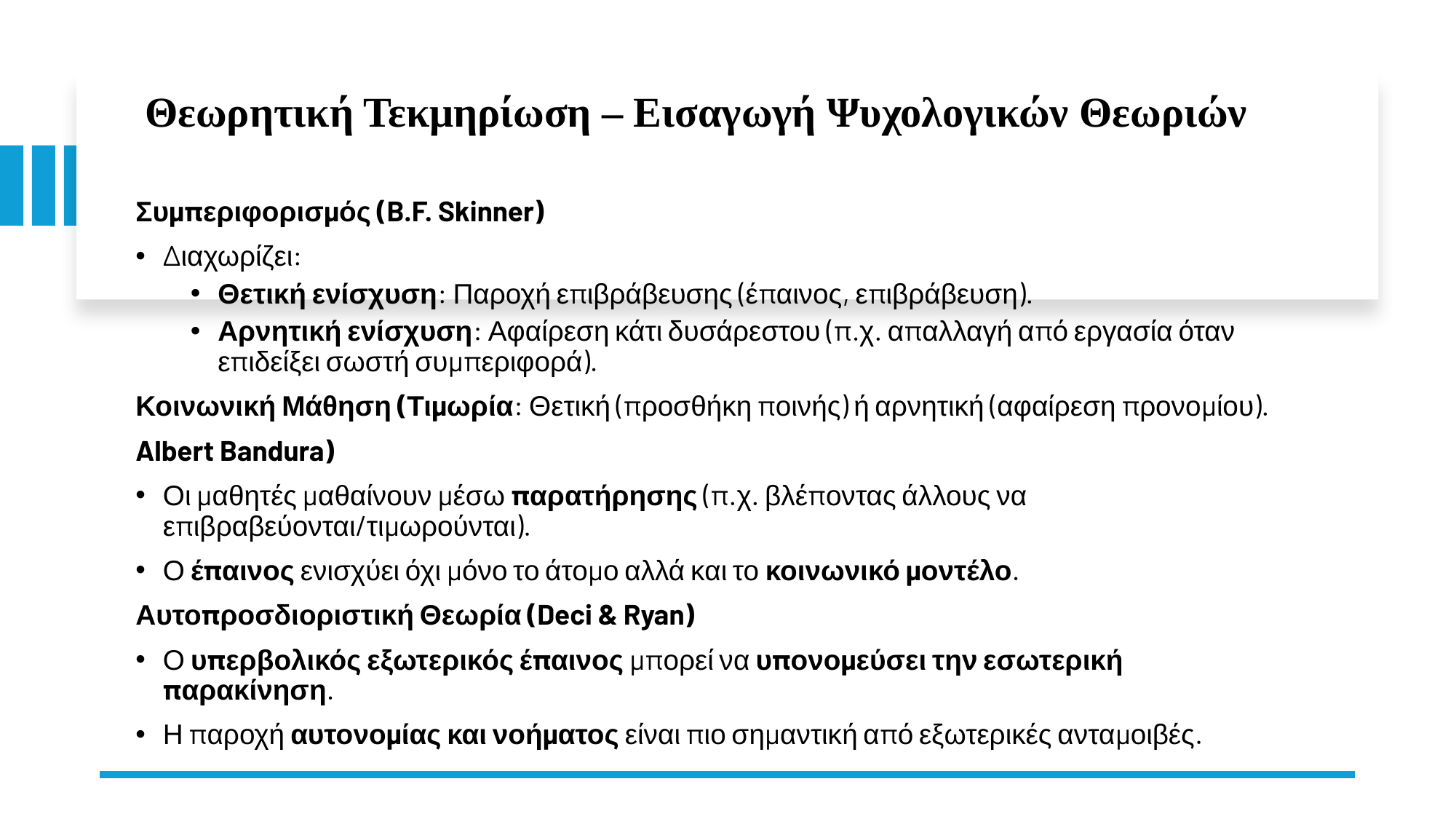

# Θεωρητική Τεκμηρίωση – Εισαγωγή Ψυχολογικών Θεωριών

Συμπεριφορισμός (B.F. Skinner)
Διαχωρίζει:
Θετική ενίσχυση: Παροχή επιβράβευσης (έπαινος, επιβράβευση).
Αρνητική ενίσχυση: Αφαίρεση κάτι δυσάρεστου (π.χ. απαλλαγή από εργασία όταν επιδείξει σωστή συμπεριφορά).
Κοινωνική Μάθηση (Τιμωρία: Θετική (προσθήκη ποινής) ή αρνητική (αφαίρεση προνομίου).
Albert Bandura)
Οι μαθητές μαθαίνουν μέσω παρατήρησης (π.χ. βλέποντας άλλους να επιβραβεύονται/τιμωρούνται).
Ο έπαινος ενισχύει όχι μόνο το άτομο αλλά και το κοινωνικό μοντέλο.
Αυτοπροσδιοριστική Θεωρία (Deci & Ryan)
Ο υπερβολικός εξωτερικός έπαινος μπορεί να υπονομεύσει την εσωτερική παρακίνηση.
Η παροχή αυτονομίας και νοήματος είναι πιο σημαντική από εξωτερικές ανταμοιβές.